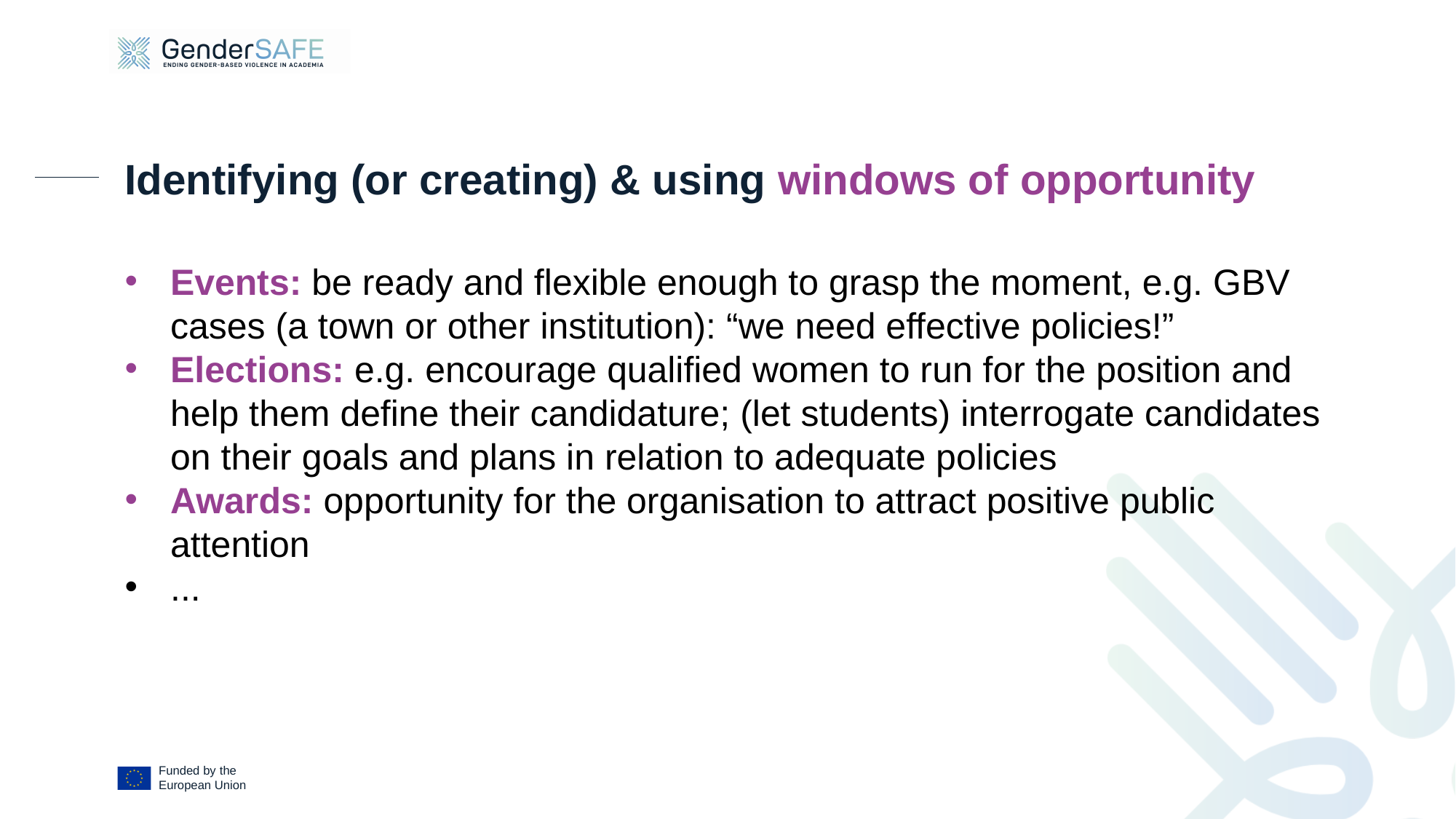

# Identifying (or creating) & using windows of opportunity

Events: be ready and flexible enough to grasp the moment, e.g. GBV cases (a town or other institution): “we need effective policies!”
Elections: e.g. encourage qualified women to run for the position and help them define their candidature; (let students) interrogate candidates on their goals and plans in relation to adequate policies
Awards: opportunity for the organisation to attract positive public attention
...